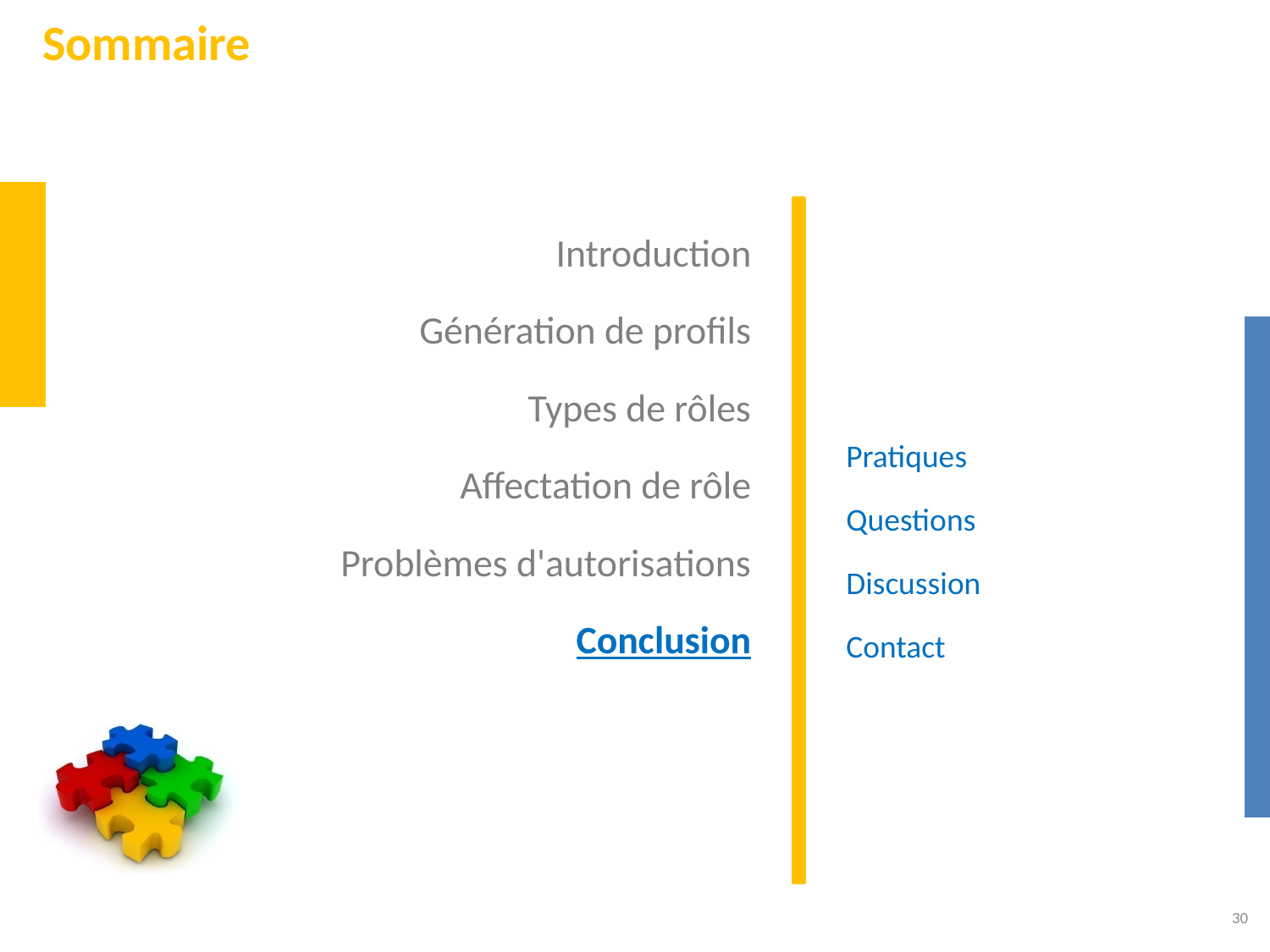

# Sommaire
Introduction
Génération de profils
Types de rôles
Affectation de rôle
Problèmes d'autorisations
Conclusion

Pratiques
Questions
Discussion
Contact
30